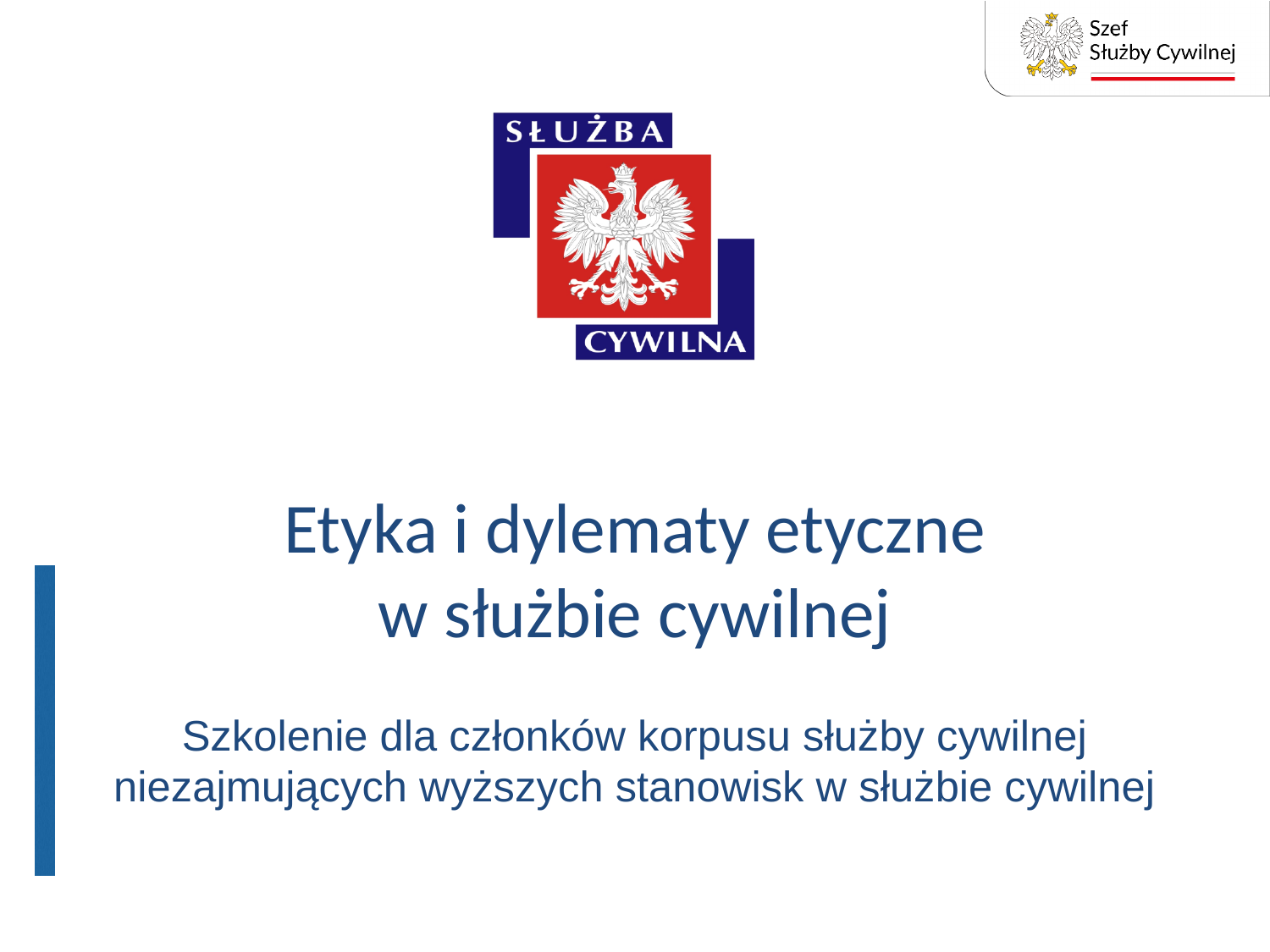

# Etyka i dylematy etyczne w służbie cywilnej
Szkolenie dla członków korpusu służby cywilnej niezajmujących wyższych stanowisk w służbie cywilnej